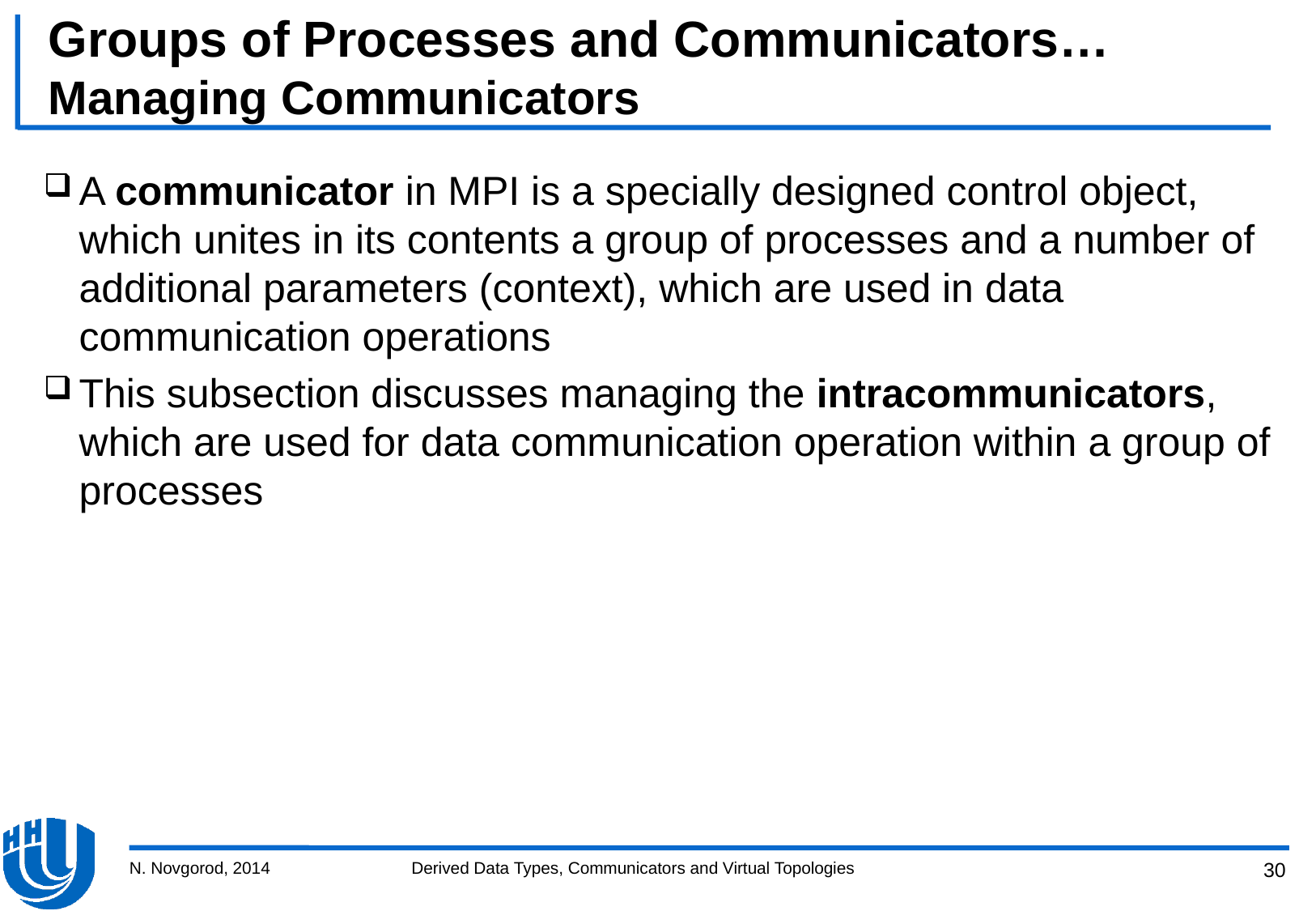

# Groups of Processes and Communicators… Managing Communicators
A communicator in MPI is a specially designed control object, which unites in its contents a group of processes and a number of additional parameters (context), which are used in data communication operations
This subsection discusses managing the intracommunicators, which are used for data communication operation within a group of processes
N. Novgorod, 2014
Derived Data Types, Communicators and Virtual Topologies
30